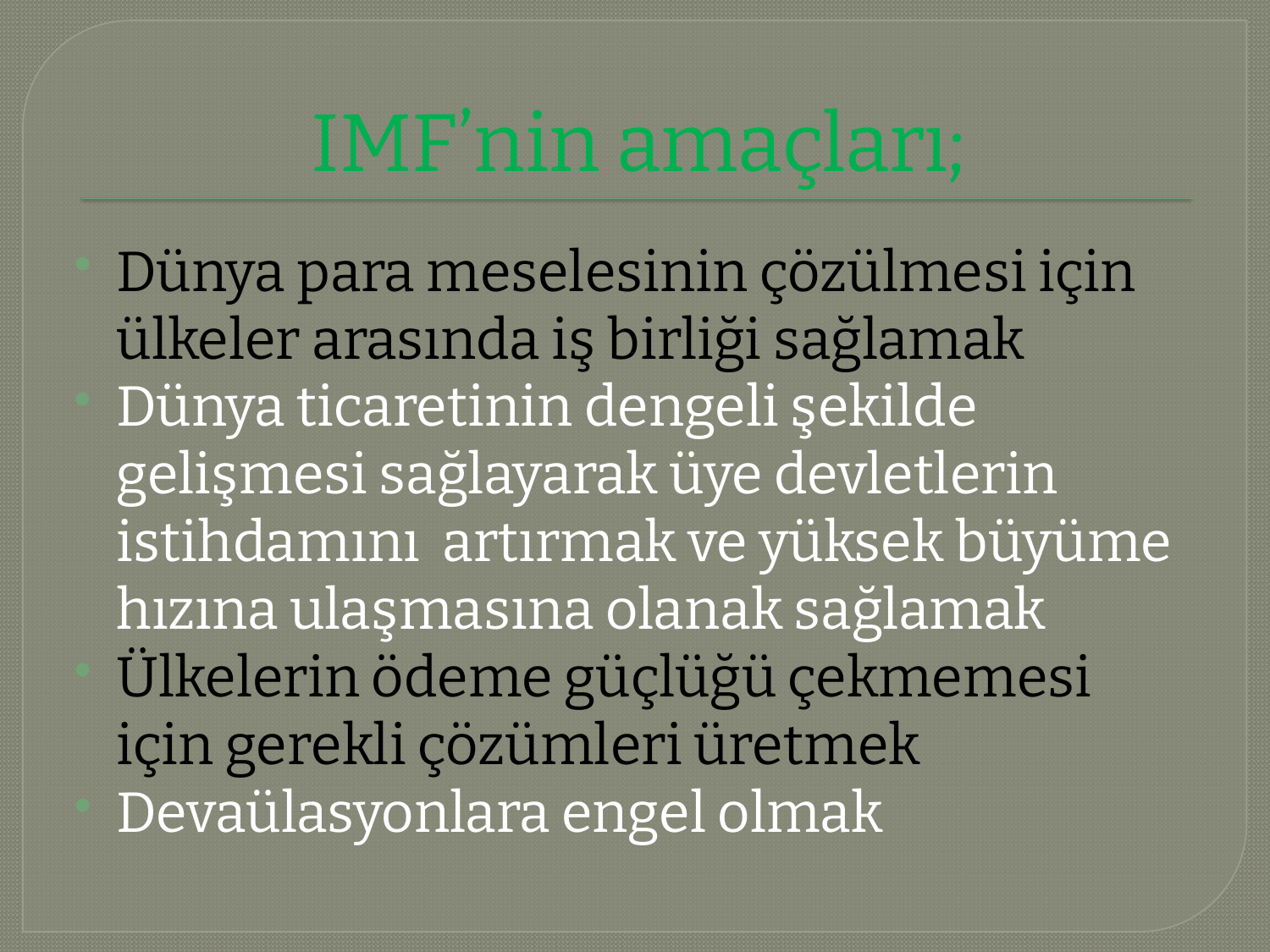

# IMF’nin amaçları;
Dünya para meselesinin çözülmesi için ülkeler arasında iş birliği sağlamak
Dünya ticaretinin dengeli şekilde gelişmesi sağlayarak üye devletlerin istihdamını  artırmak ve yüksek büyüme hızına ulaşmasına olanak sağlamak
Ülkelerin ödeme güçlüğü çekmemesi için gerekli çözümleri üretmek
Devaülasyonlara engel olmak